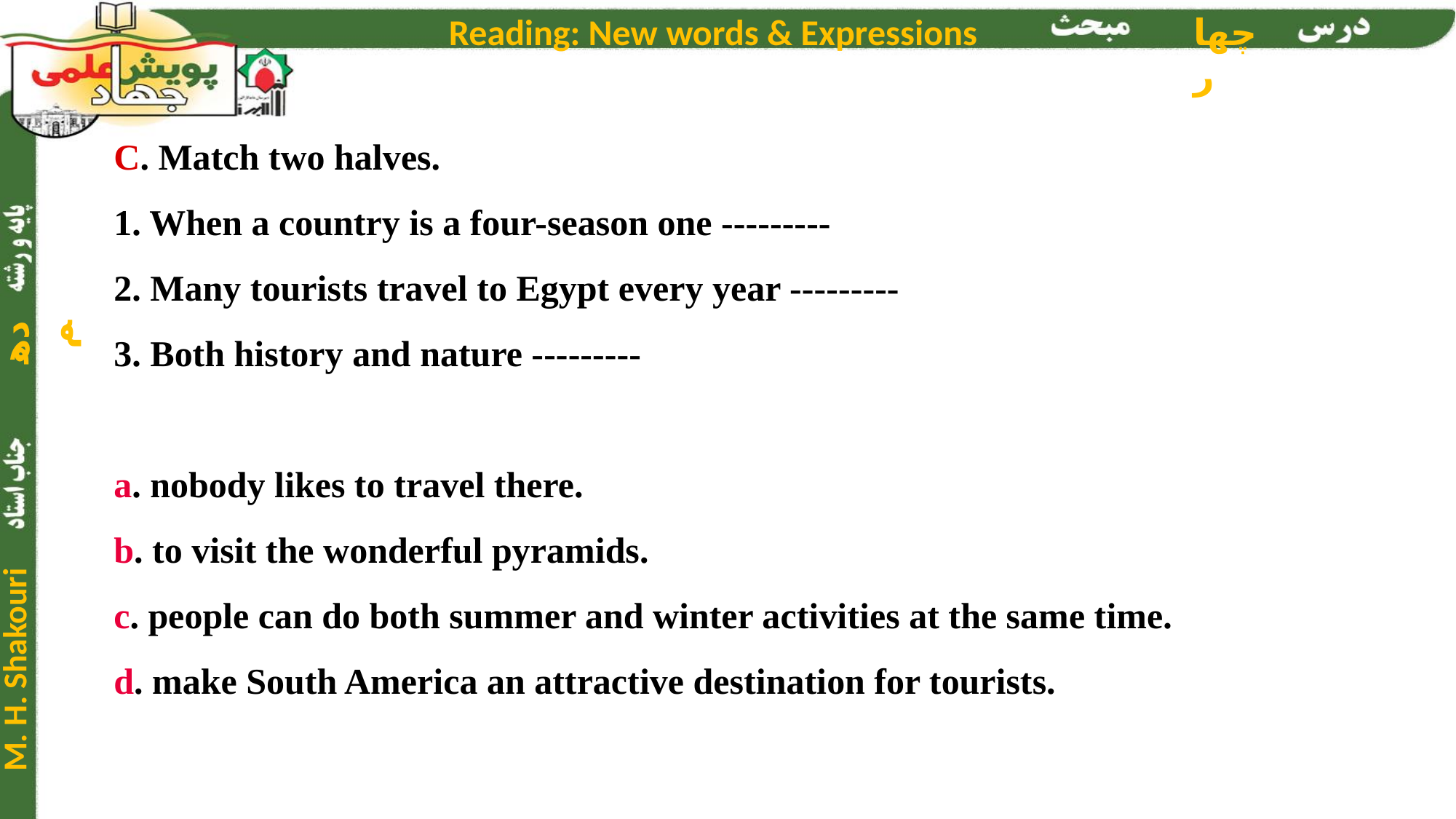

C. Match two halves.
1. When a country is a four-season one ---------
2. Many tourists travel to Egypt every year ---------
3. Both history and nature ---------

a. nobody likes to travel there.
b. to visit the wonderful pyramids.
c. people can do both summer and winter activities at the same time.
d. make South America an attractive destination for tourists.